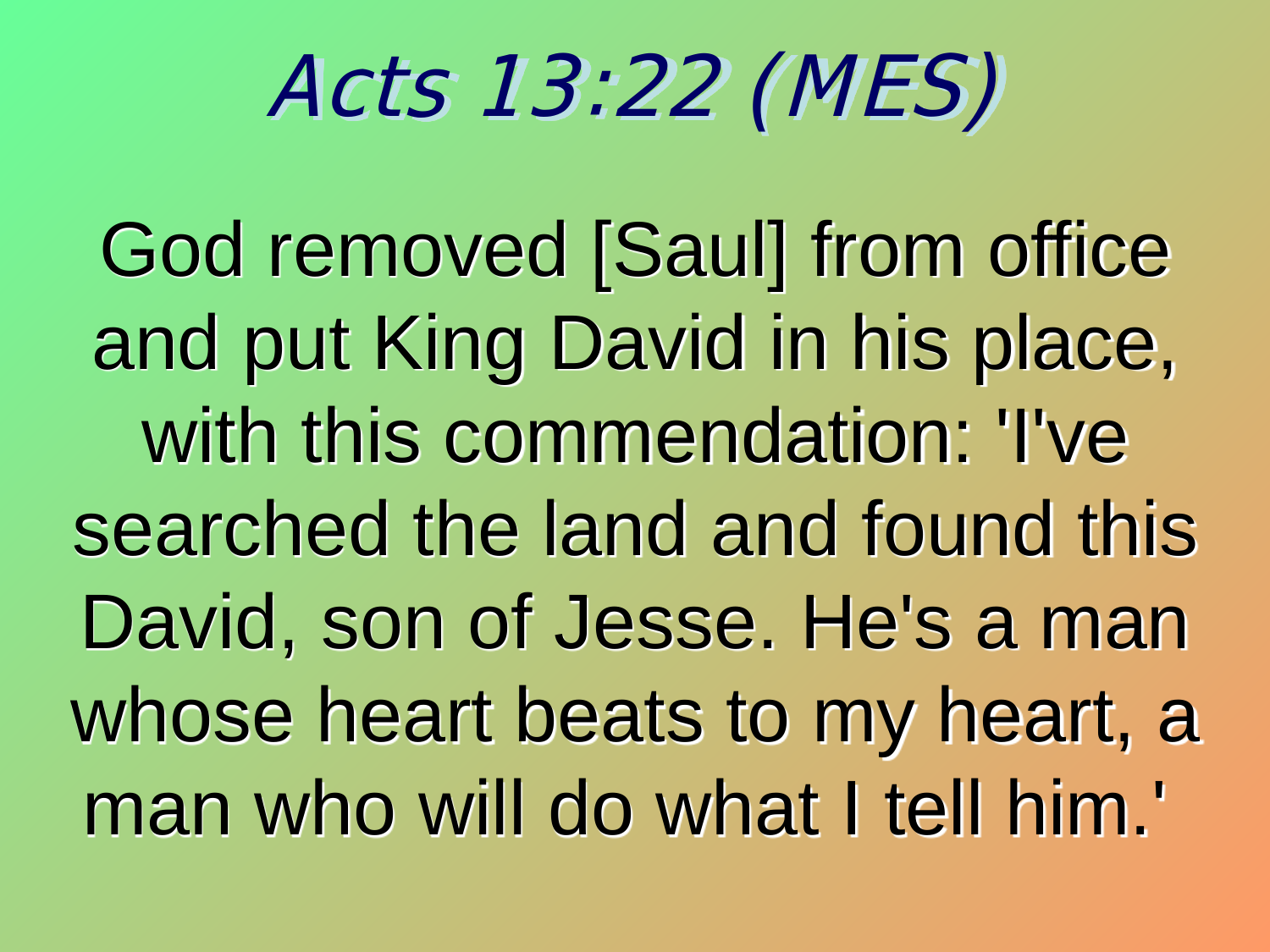

Acts 13:22 (MES)
God removed [Saul] from office and put King David in his place, with this commendation: 'I've searched the land and found this David, son of Jesse. He's a man whose heart beats to my heart, a man who will do what I tell him.'